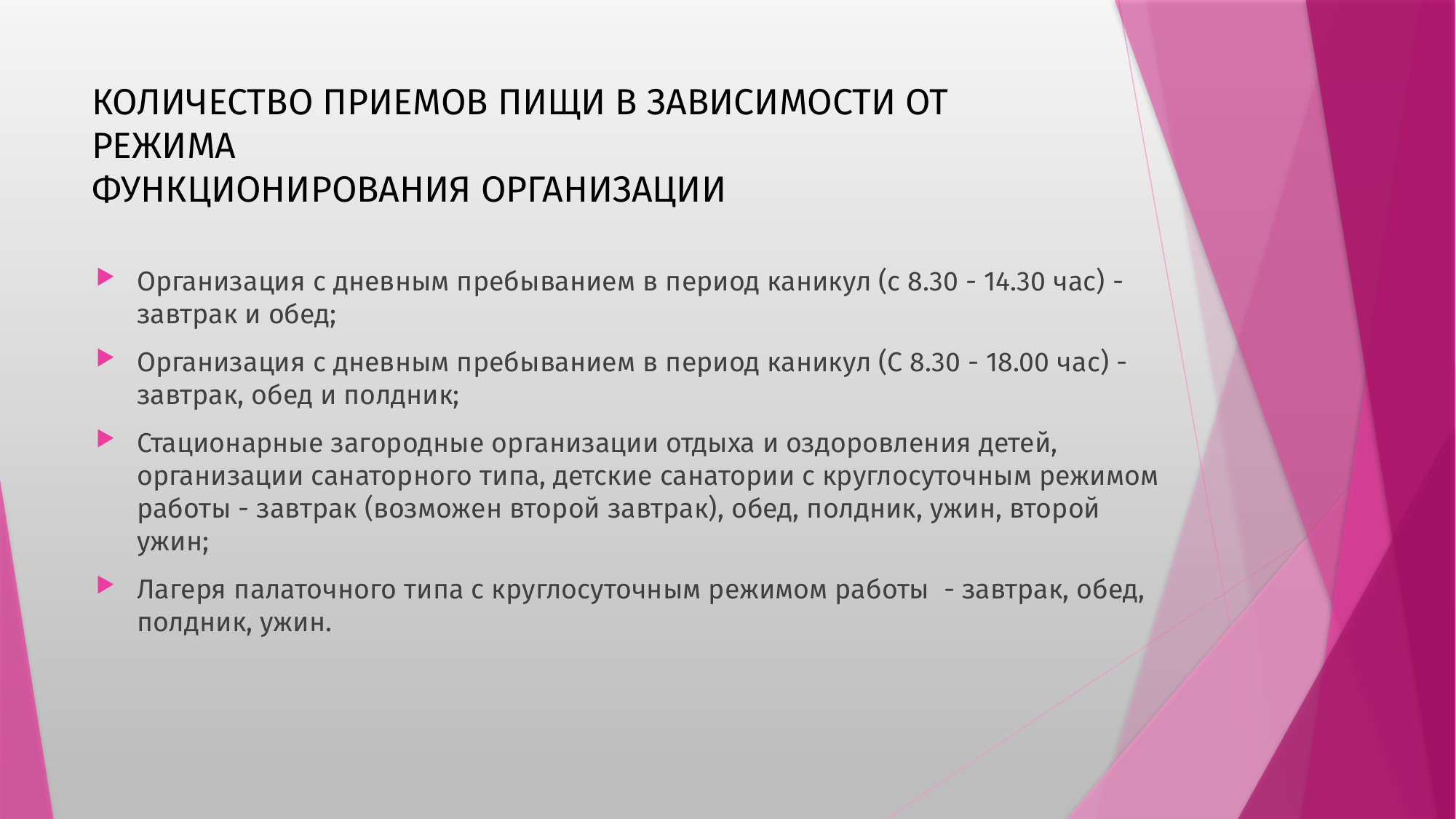

# КОЛИЧЕСТВО ПРИЕМОВ ПИЩИ В ЗАВИСИМОСТИ ОТ РЕЖИМА ФУНКЦИОНИРОВАНИЯ ОРГАНИЗАЦИИ
Организация с дневным пребыванием в период каникул (с 8.30 - 14.30 час) -   завтрак и обед;
Организация с дневным пребыванием в период каникул (С 8.30 - 18.00 час) - завтрак, обед и полдник;
Стационарные загородные организации отдыха и оздоровления детей, организации санаторного типа, детские санатории с круглосуточным режимом работы - завтрак (возможен второй завтрак), обед, полдник, ужин, второй ужин;
Лагеря палаточного типа с круглосуточным режимом работы  - завтрак, обед, полдник, ужин.